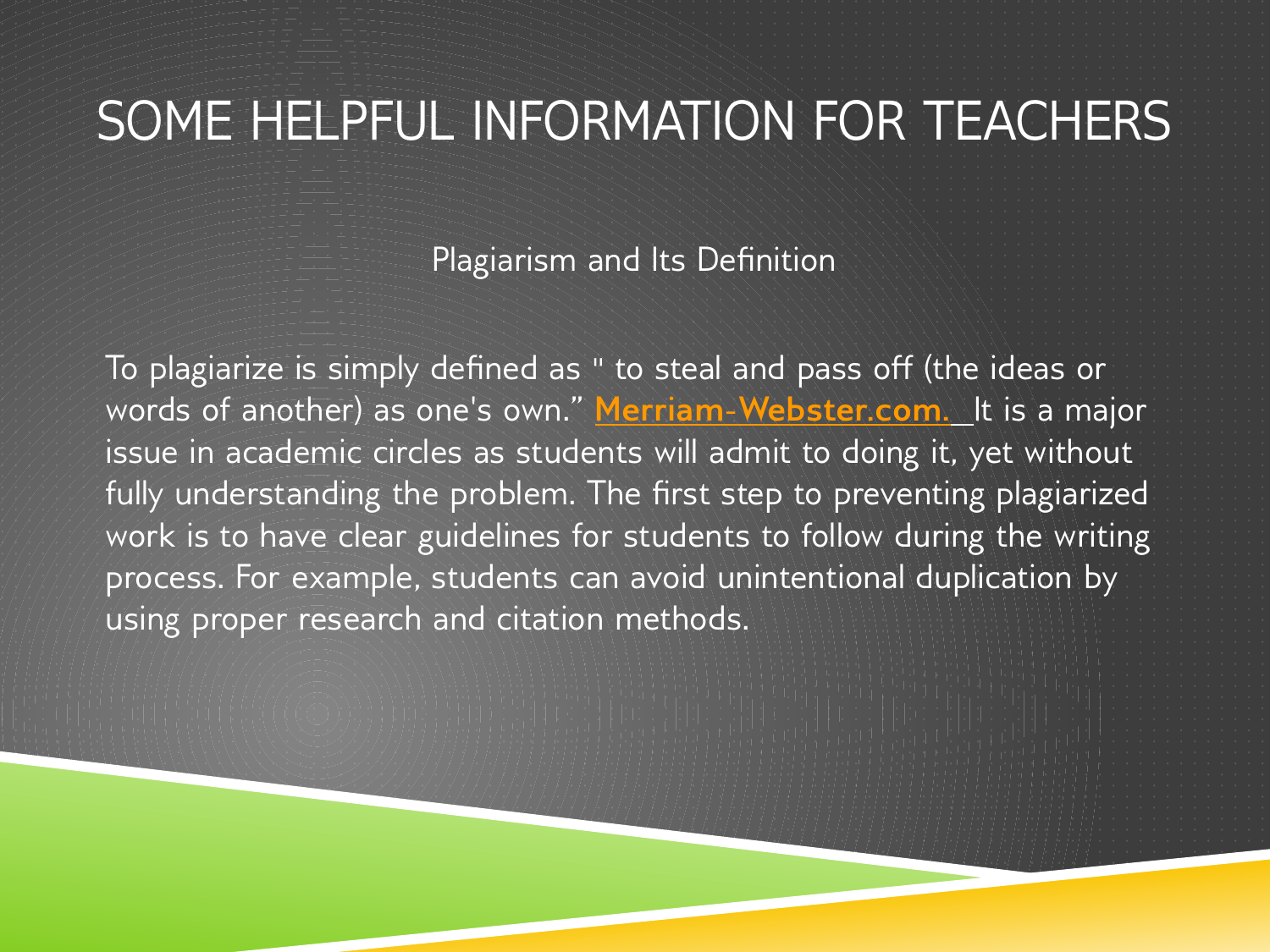

# Some helpful information for teachers
Plagiarism and Its Definition

To plagiarize is simply defined as " to steal and pass off (the ideas or words of another) as one's own.” Merriam-Webster.com.  It is a major issue in academic circles as students will admit to doing it, yet without fully understanding the problem. The first step to preventing plagiarized work is to have clear guidelines for students to follow during the writing process. For example, students can avoid unintentional duplication by using proper research and citation methods.